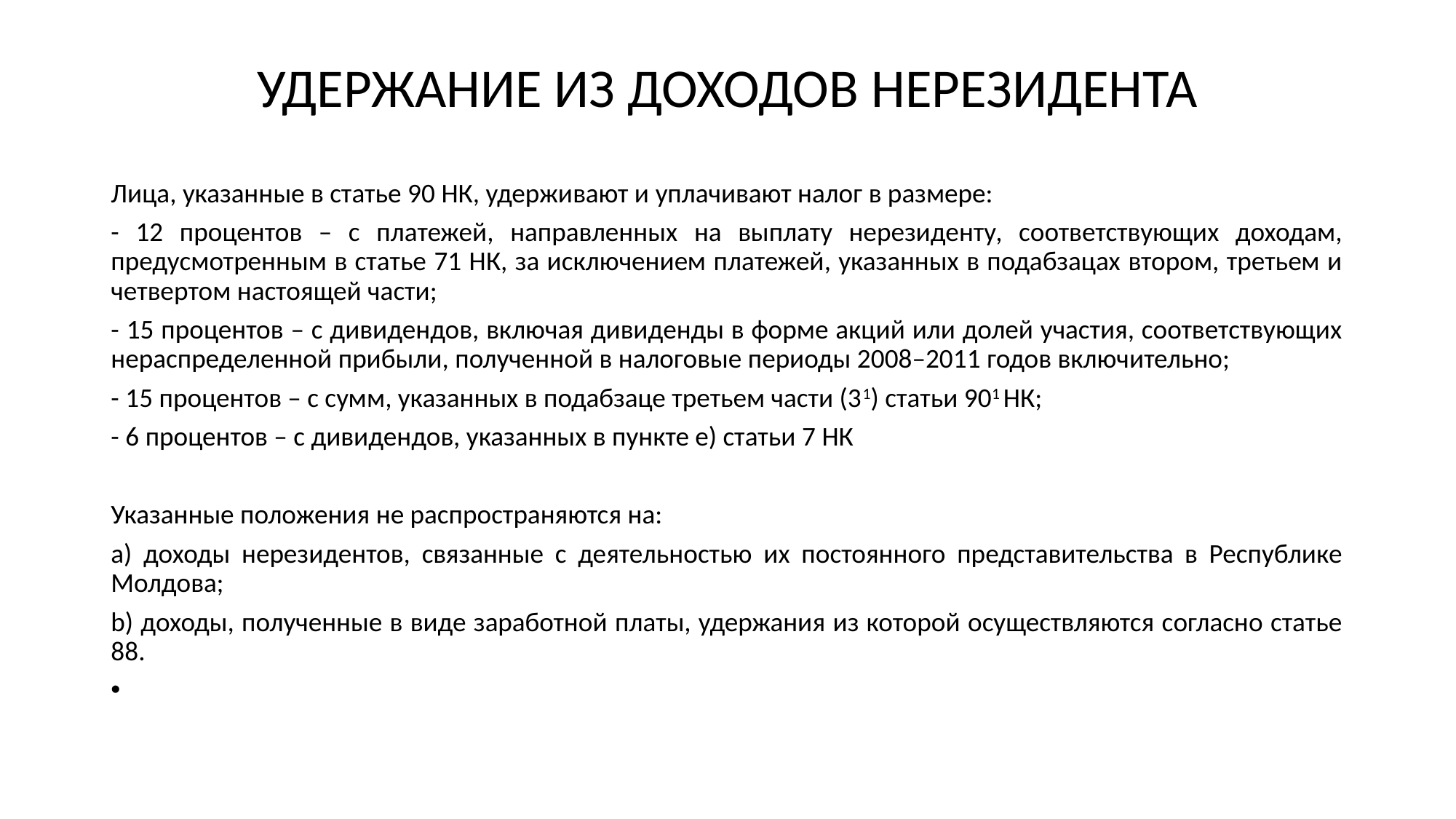

# УДЕРЖАНИЕ ИЗ ДОХОДОВ НЕРЕЗИДЕНТА
Лица, указанные в статье 90 НК, удерживают и уплачивают налог в размере:
- 12 процентов – с платежей, направленных на выплату нерезиденту, соответствующих доходам, предусмотренным в статье 71 НК, за исключением платежей, указанных в подабзацах втором, третьем и четвертом настоящей части;
- 15 процентов – с дивидендов, включая дивиденды в форме акций или долей участия, соответствующих нераспределенной прибыли, полученной в налоговые периоды 2008–2011 годов включительно;
- 15 процентов – с сумм, указанных в подабзаце третьем части (31) статьи 901 НК;
- 6 процентов – с дивидендов, указанных в пункте е) статьи 7 НК

Указанные положения не распространяются на:
a) доходы нерезидентов, связанные с деятельностью их постоянного представительства в Республике Молдова;
b) доходы, полученные в виде заработной платы, удержания из которой осуществляются согласно статье 88.